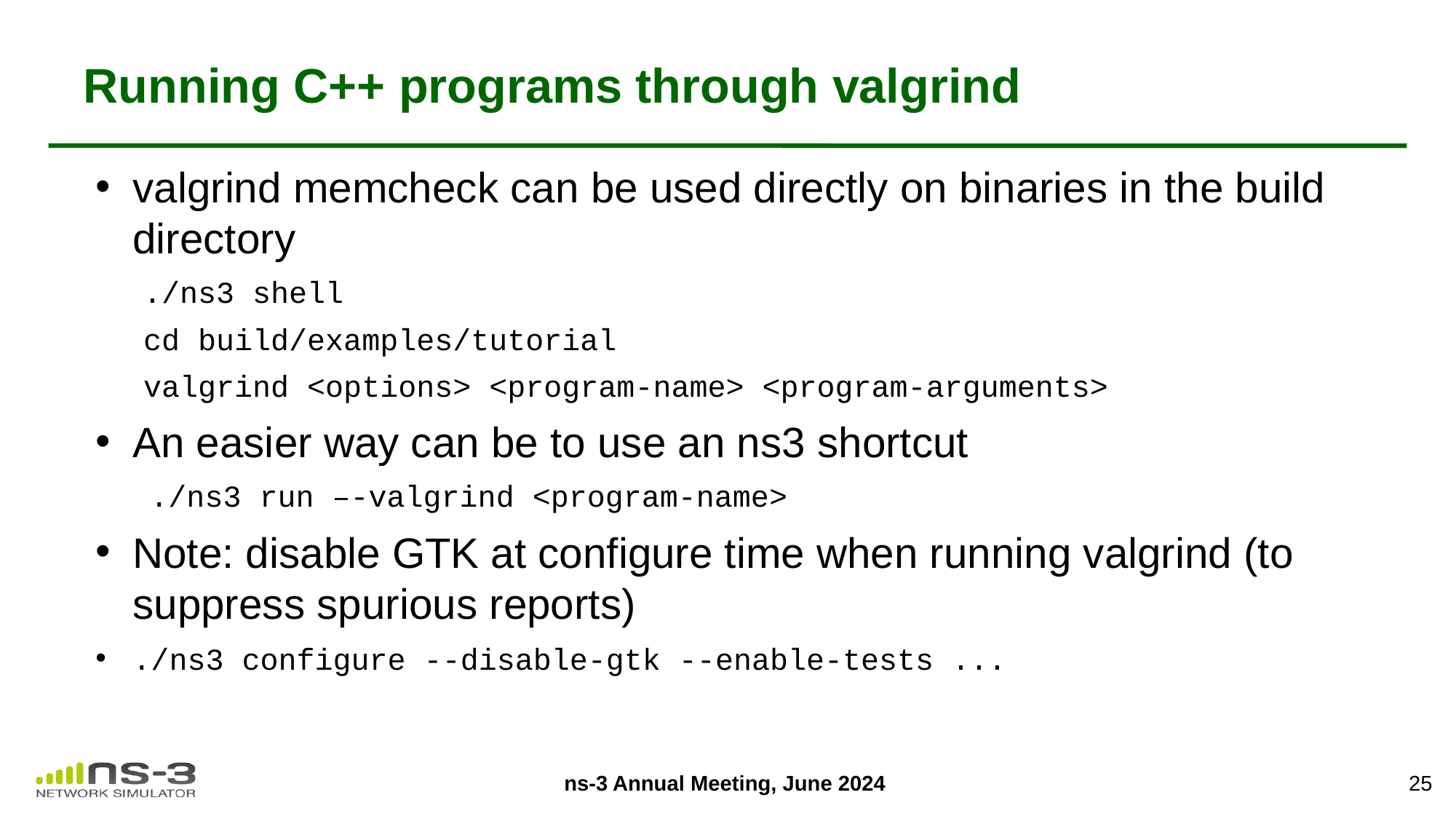

# Running C++ programs through valgrind
valgrind memcheck can be used directly on binaries in the build directory
./ns3 shell
cd build/examples/tutorial
valgrind <options> <program-name> <program-arguments>
An easier way can be to use an ns3 shortcut
./ns3 run –-valgrind <program-name>
Note: disable GTK at configure time when running valgrind (to suppress spurious reports)
./ns3 configure --disable-gtk --enable-tests ...

25
ns-3 Annual Meeting, June 2024